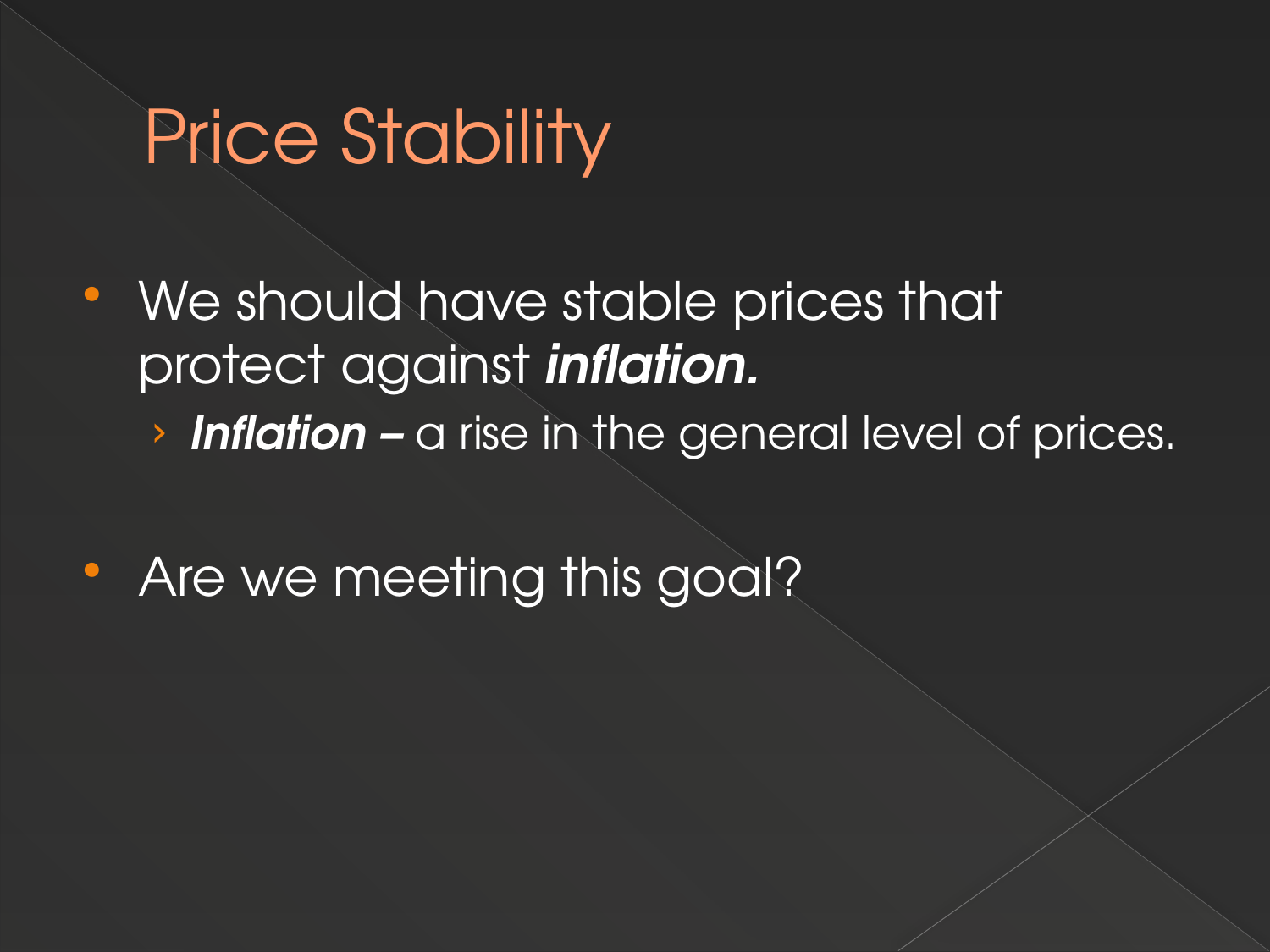

# Price Stability
We should have stable prices that protect against inflation.
Inflation – a rise in the general level of prices.

Are we meeting this goal?